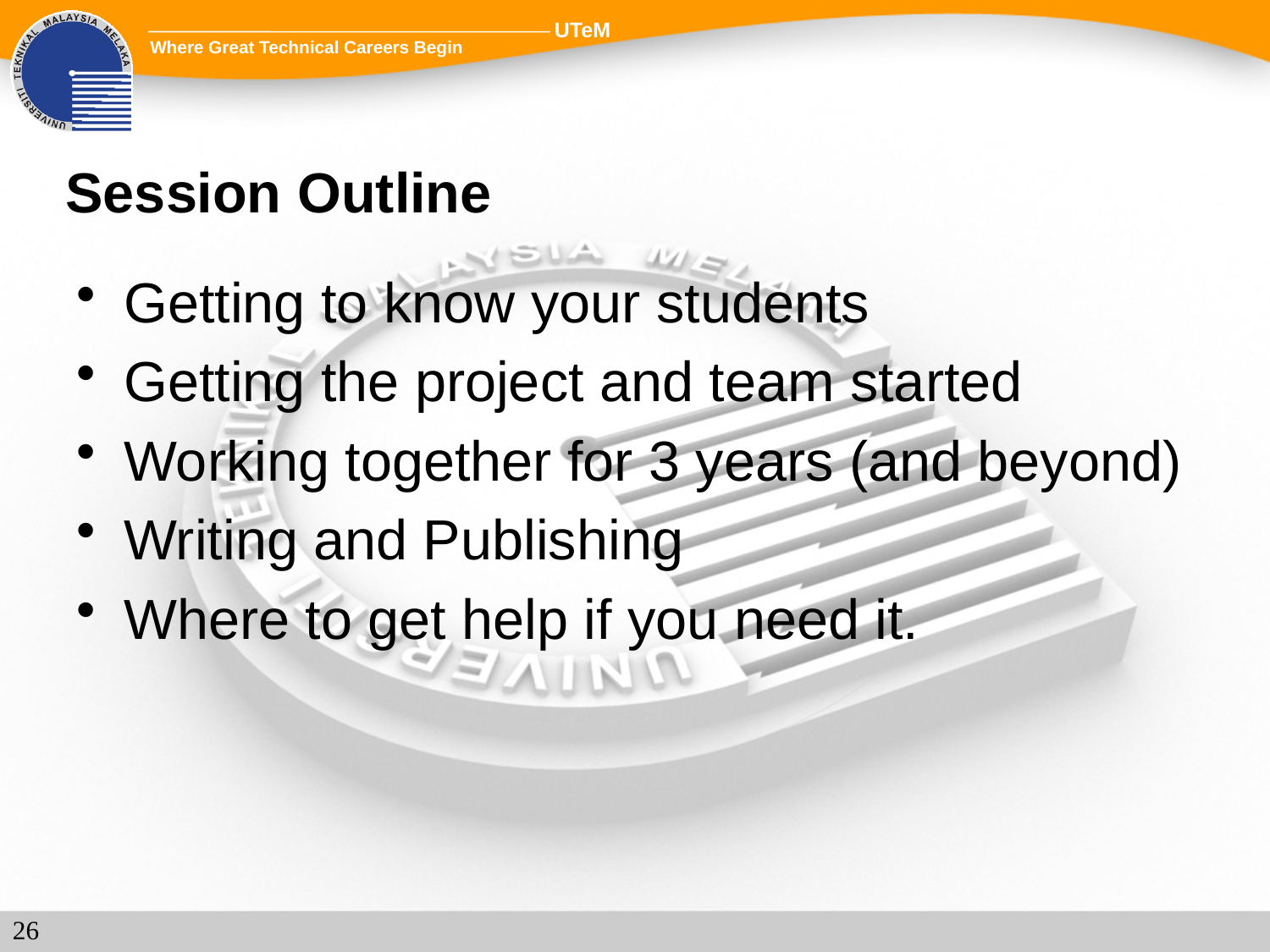

# Session Outline
Getting to know your students
Getting the project and team started
Working together for 3 years (and beyond)
Writing and Publishing
Where to get help if you need it.